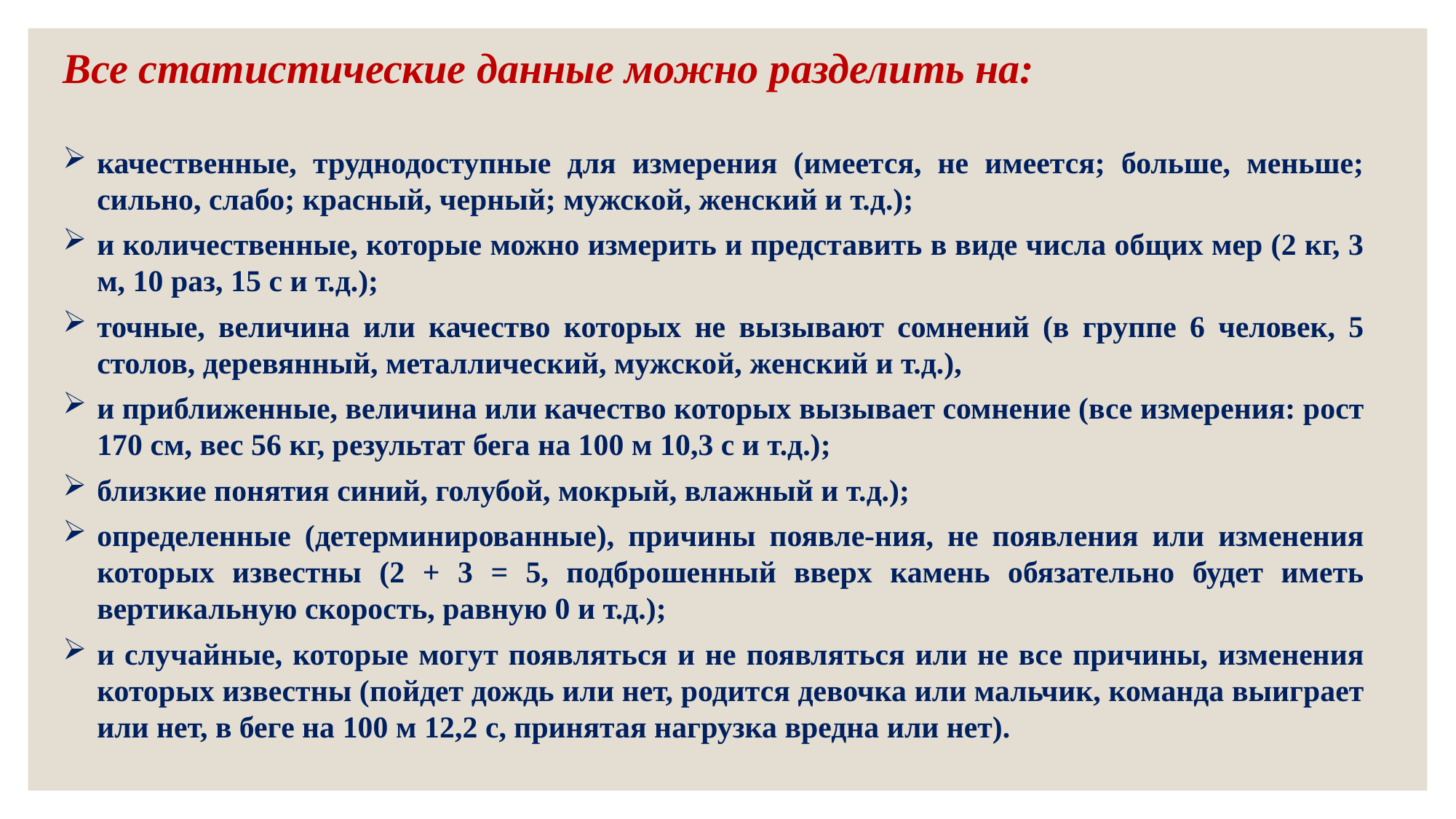

Все статистические данные можно разделить на:

качественные, труднодоступные для измерения (имеется, не имеется; больше, меньше; сильно, слабо; красный, черный; мужской, женский и т.д.);
и количественные, которые можно измерить и представить в виде числа общих мер (2 кг, 3 м, 10 раз, 15 с и т.д.);
точные, величина или качество которых не вызывают сомнений (в группе 6 человек, 5 столов, деревянный, металлический, мужской, женский и т.д.),
и приближенные, величина или качество которых вызывает сомнение (все измерения: рост 170 см, вес 56 кг, результат бега на 100 м 10,3 с и т.д.);
близкие понятия синий, голубой, мокрый, влажный и т.д.);
определенные (детерминированные), причины появле-ния, не появления или изменения которых известны (2 + 3 = 5, подброшенный вверх камень обязательно будет иметь вертикальную скорость, равную 0 и т.д.);
и случайные, которые могут появляться и не появляться или не все причины, изменения которых известны (пойдет дождь или нет, родится девочка или мальчик, команда выиграет или нет, в беге на 100 м 12,2 с, принятая нагрузка вредна или нет).